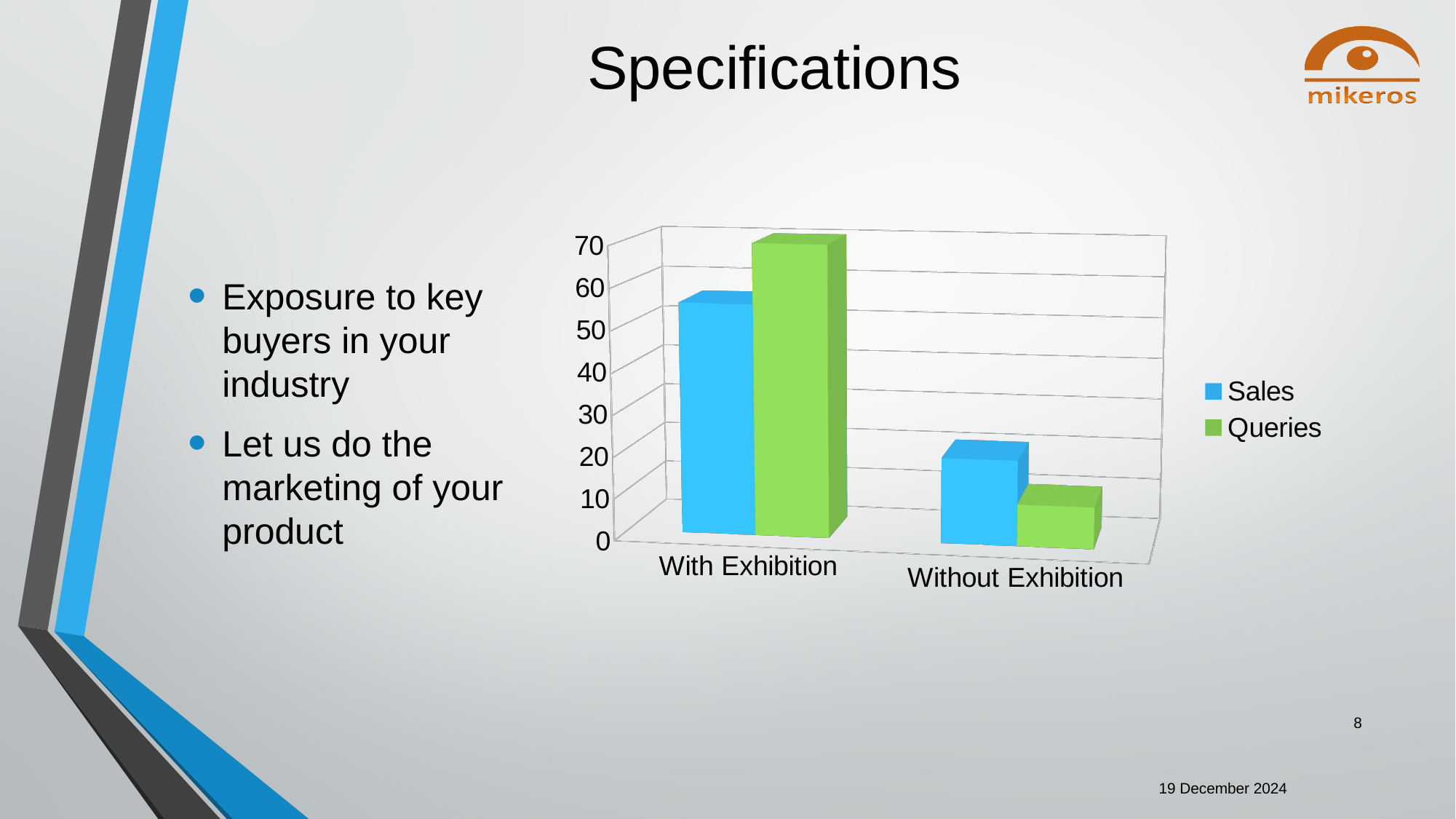

# Specifications
Exposure to key buyers in your industry
Let us do the marketing of your product

[unsupported chart]

8
19 December 2024